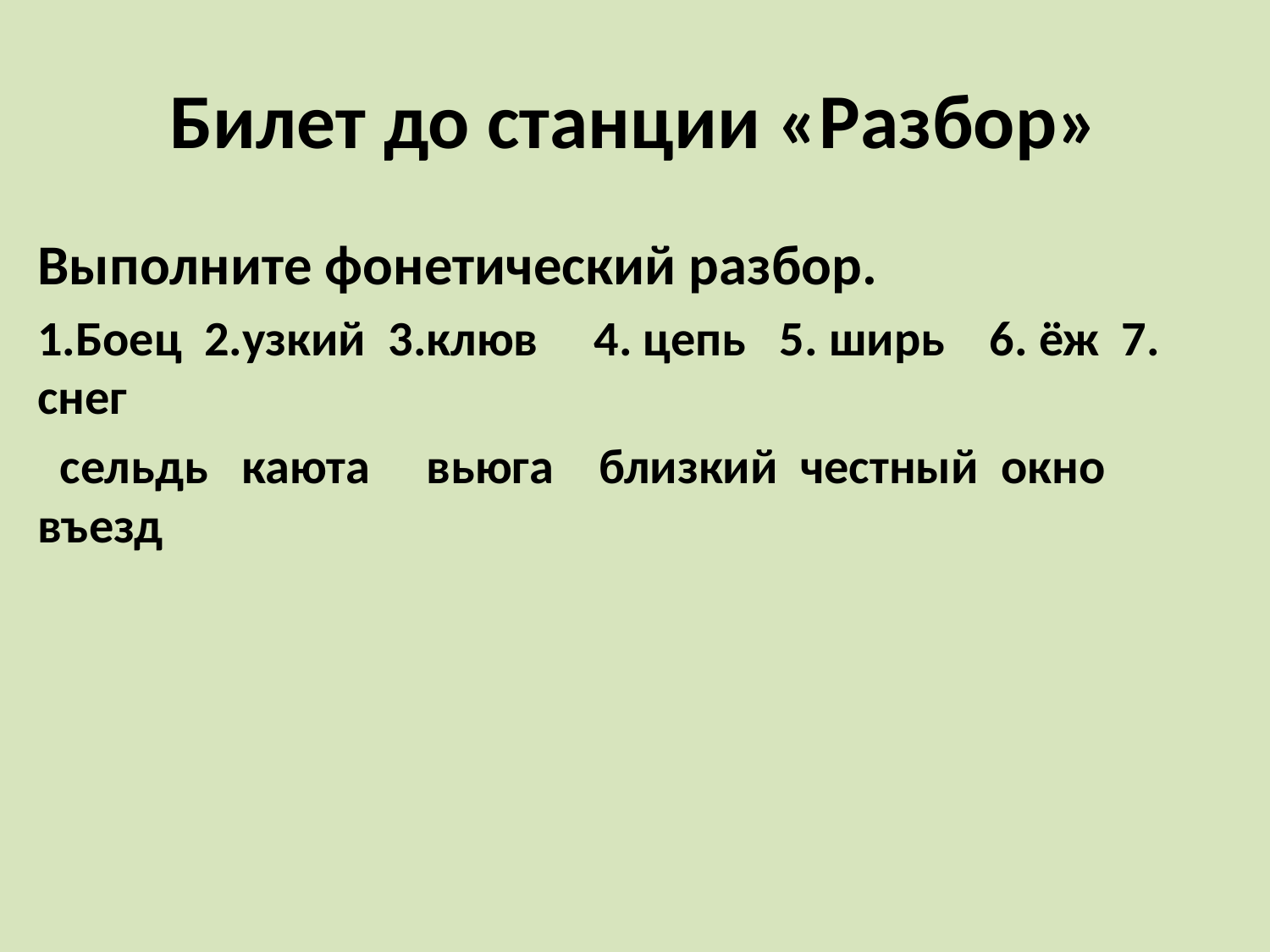

# Билет до станции «Разбор»
Выполните фонетический разбор.
1.Боец  2.узкий  3.клюв     4. цепь   5. ширь    6. ёж  7. снег
  сельдь   каюта     вьюга    близкий  честный  окно   въезд